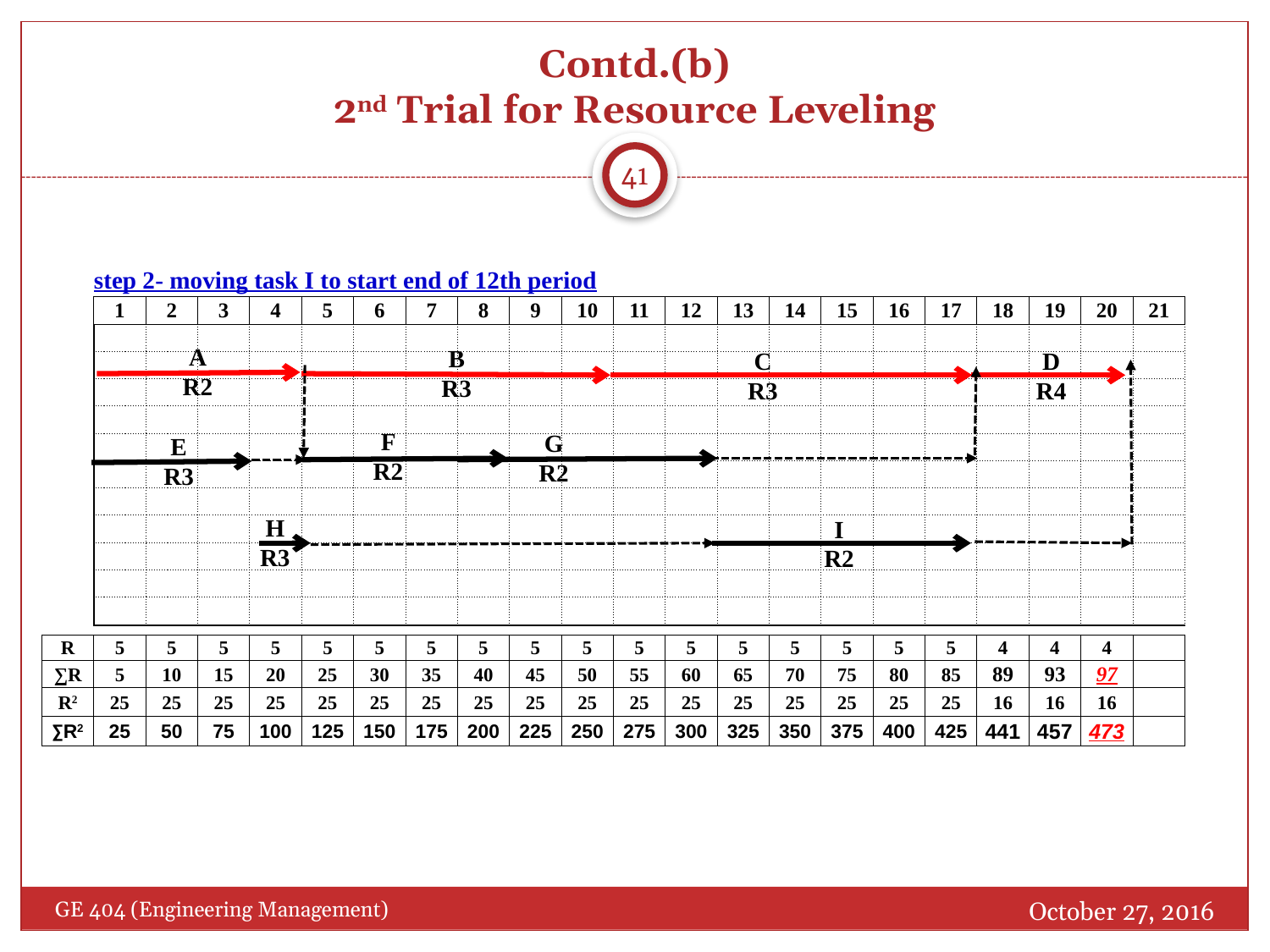

# Contd.(b) 2nd Trial for Resource Leveling
41
|  | step 2- moving task I to start end of 12th period |  |  |  |  |  |  |  |  |  |  |  |  |  |  |  |  |  |  |  |  |
| --- | --- | --- | --- | --- | --- | --- | --- | --- | --- | --- | --- | --- | --- | --- | --- | --- | --- | --- | --- | --- | --- |
|  | 1 | 2 | 3 | 4 | 5 | 6 | 7 | 8 | 9 | 10 | 11 | 12 | 13 | 14 | 15 | 16 | 17 | 18 | 19 | 20 | 21 |
|  |  |  |  |  |  |  |  |  |  |  |  |  |  |  |  |  |  |  |  |  |  |
|  |  |  |  |  |  |  |  |  |  |  |  |  |  |  |  |  |  |  |  |  |  |
|  |  |  |  |  |  |  |  |  |  |  |  |  |  |  |  |  |  |  |  |  |  |
|  |  |  |  |  |  |  |  |  |  |  |  |  |  |  |  |  |  |  |  |  |  |
|  |  |  |  |  |  |  |  |  |  |  |  |  |  |  |  |  |  |  |  |  |  |
|  |  |  |  |  |  |  |  |  |  |  |  |  |  |  |  |  |  |  |  |  |  |
|  |  |  |  |  |  |  |  |  |  |  |  |  |  |  |  |  |  |  |  |  |  |
|  |  |  |  |  |  |  |  |  |  |  |  |  |  |  |  |  |  |  |  |  |  |
|  |  |  |  |  |  |  |  |  |  |  |  |  |  |  |  |  |  |  |  |  |  |
|  |  |  |  |  |  |  |  |  |  |  |  |  |  |  |  |  |  |  |  |  |  |
|  |  |  |  |  |  |  |  |  |  |  |  |  |  |  |  |  |  |  |  |  |  |
|  |  |  |  |  |  |  |  |  |  |  |  |  |  |  |  |  |  |  |  |  |  |
A
R2
B
R3
C
R3
D
R4
H
R3
I
R2
F
R2
G
R2
E
R3
| R | 5 | 5 | 5 | 5 | 5 | 5 | 5 | 5 | 5 | 5 | 5 | 5 | 5 | 5 | 5 | 5 | 5 | 4 | 4 | 4 |  |
| --- | --- | --- | --- | --- | --- | --- | --- | --- | --- | --- | --- | --- | --- | --- | --- | --- | --- | --- | --- | --- | --- |
| ∑R | 5 | 10 | 15 | 20 | 25 | 30 | 35 | 40 | 45 | 50 | 55 | 60 | 65 | 70 | 75 | 80 | 85 | 89 | 93 | 97 |  |
| R2 | 25 | 25 | 25 | 25 | 25 | 25 | 25 | 25 | 25 | 25 | 25 | 25 | 25 | 25 | 25 | 25 | 25 | 16 | 16 | 16 |  |
| ∑R2 | 25 | 50 | 75 | 100 | 125 | 150 | 175 | 200 | 225 | 250 | 275 | 300 | 325 | 350 | 375 | 400 | 425 | 441 | 457 | 473 |  |
October 27, 2016
GE 404 (Engineering Management)